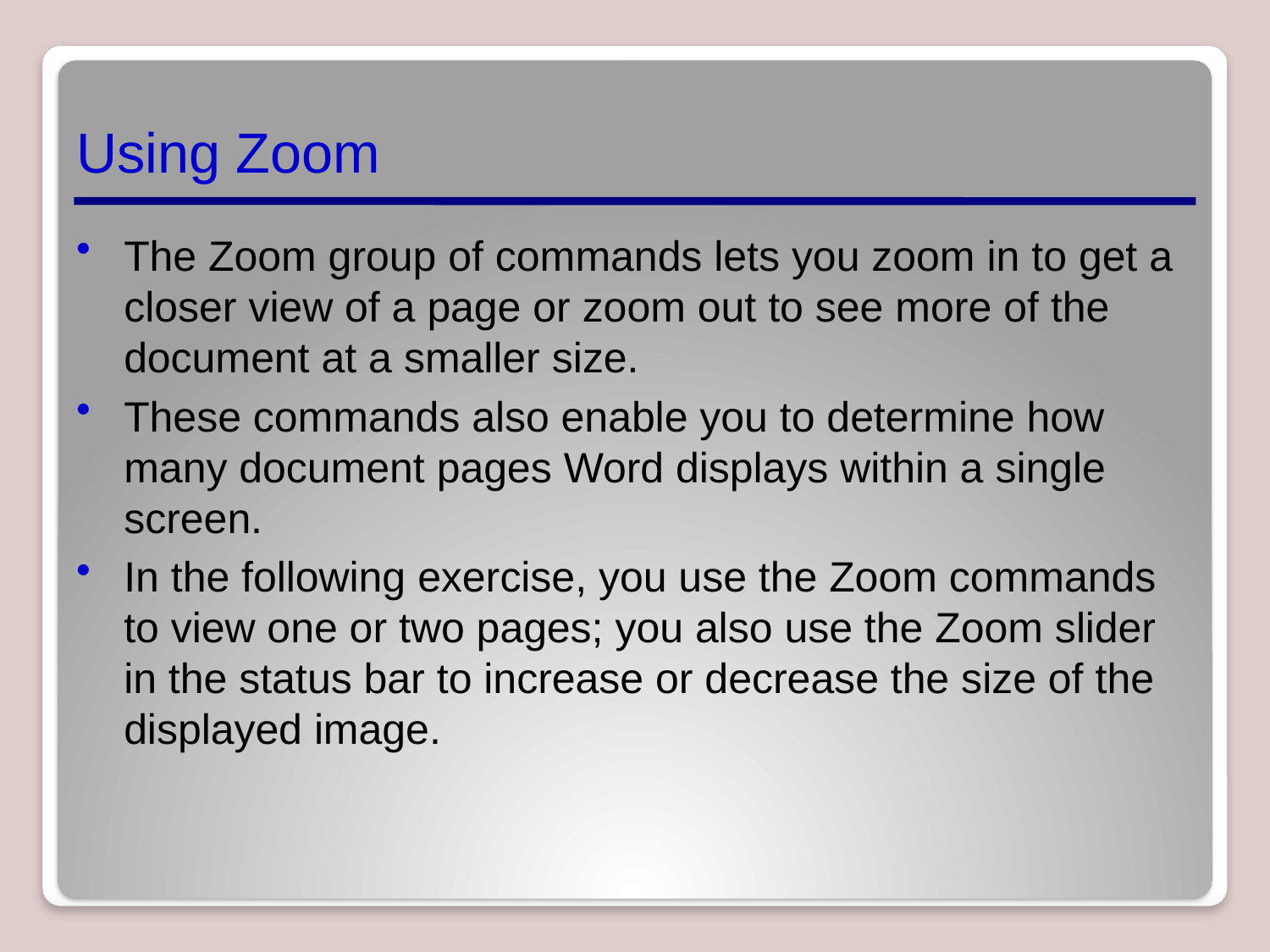

# Using Zoom
The Zoom group of commands lets you zoom in to get a closer view of a page or zoom out to see more of the document at a smaller size.
These commands also enable you to determine how many document pages Word displays within a single screen.
In the following exercise, you use the Zoom commands to view one or two pages; you also use the Zoom slider in the status bar to increase or decrease the size of the displayed image.